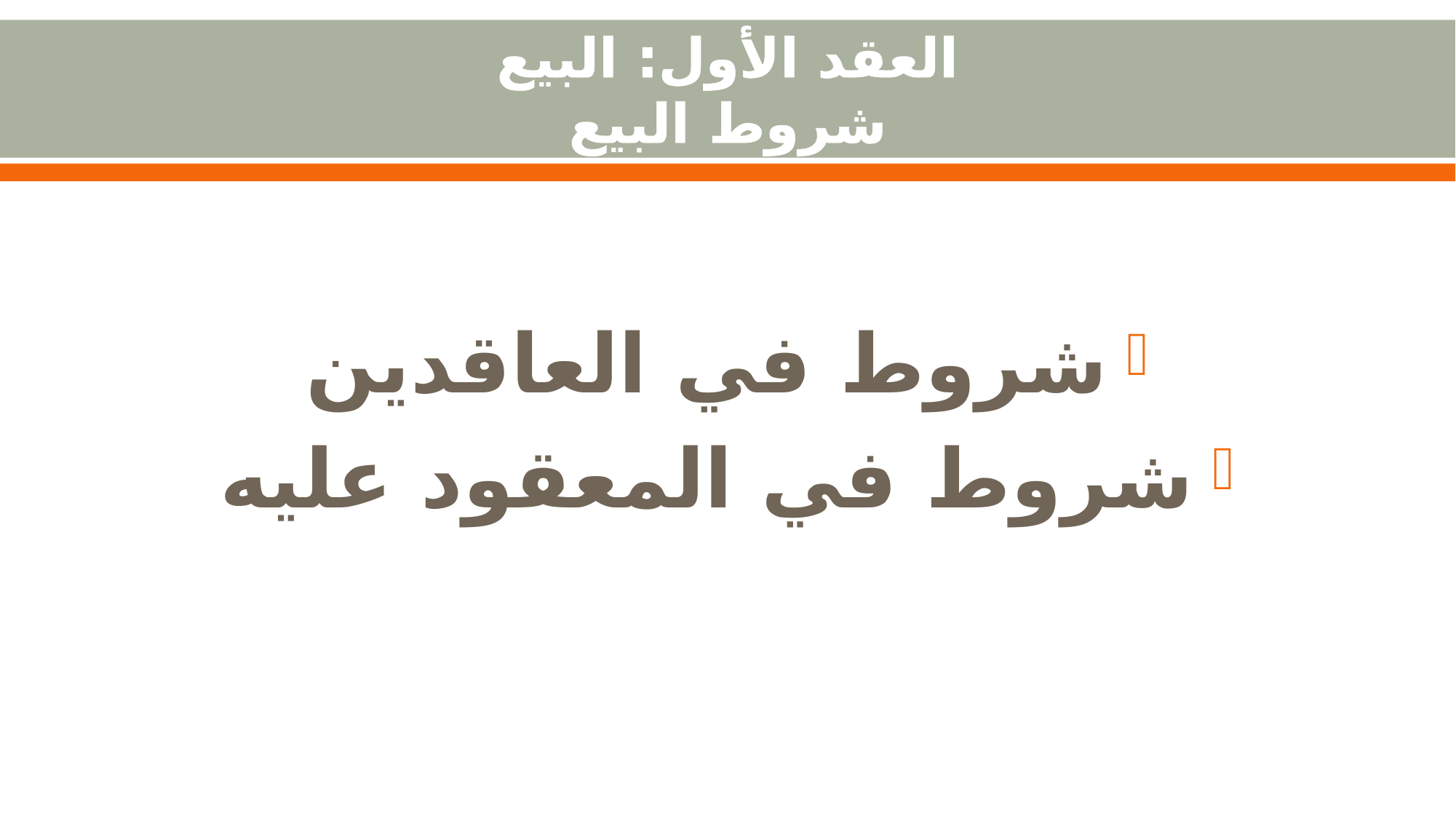

# العقد الأول: البيع شروط البيع

شروط في العاقدين
شروط في المعقود عليه